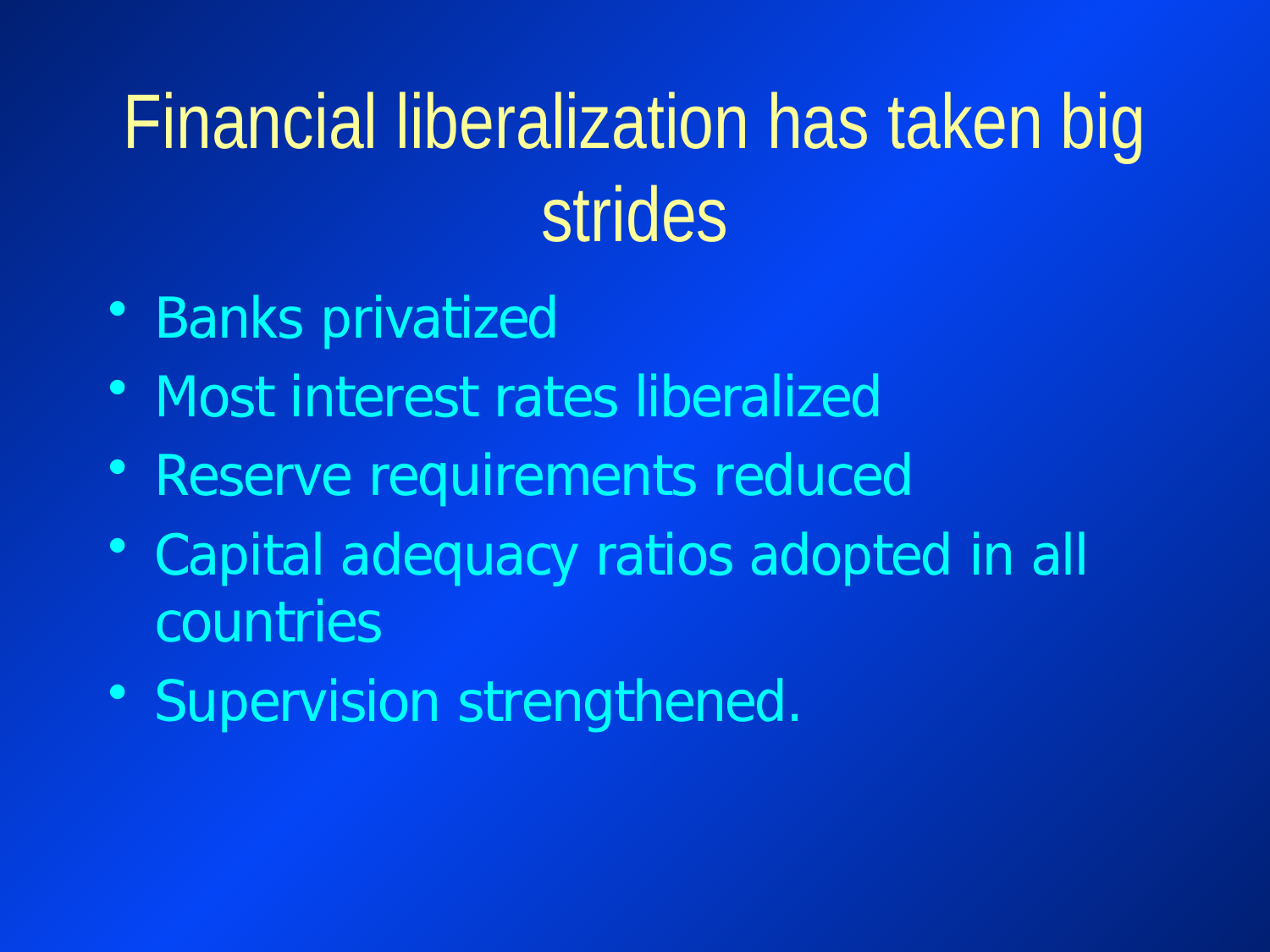

# Financial liberalization has taken big strides
Banks privatized
Most interest rates liberalized
Reserve requirements reduced
Capital adequacy ratios adopted in all countries
Supervision strengthened.